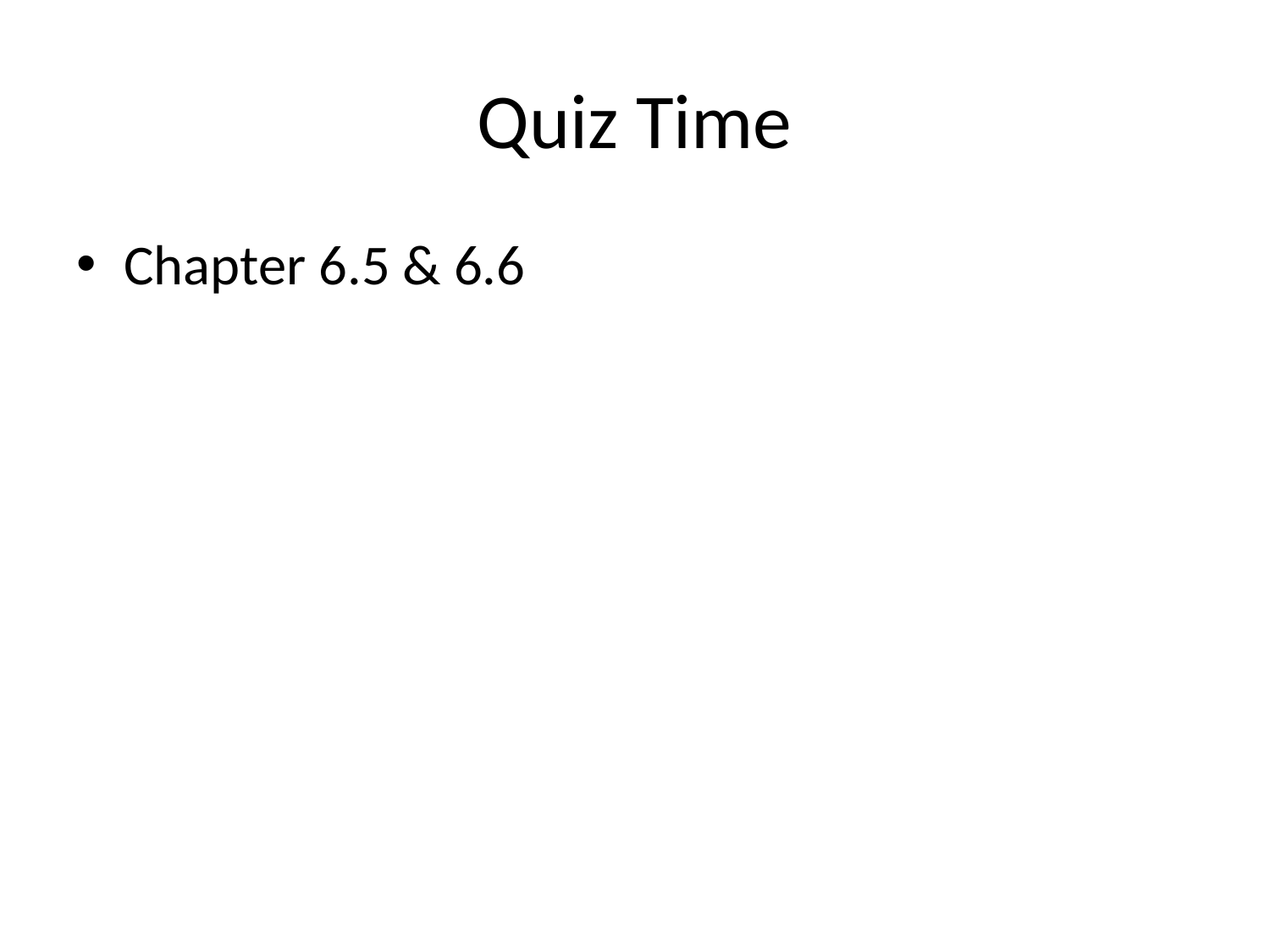

# Quiz Time
Chapter 6.5 & 6.6